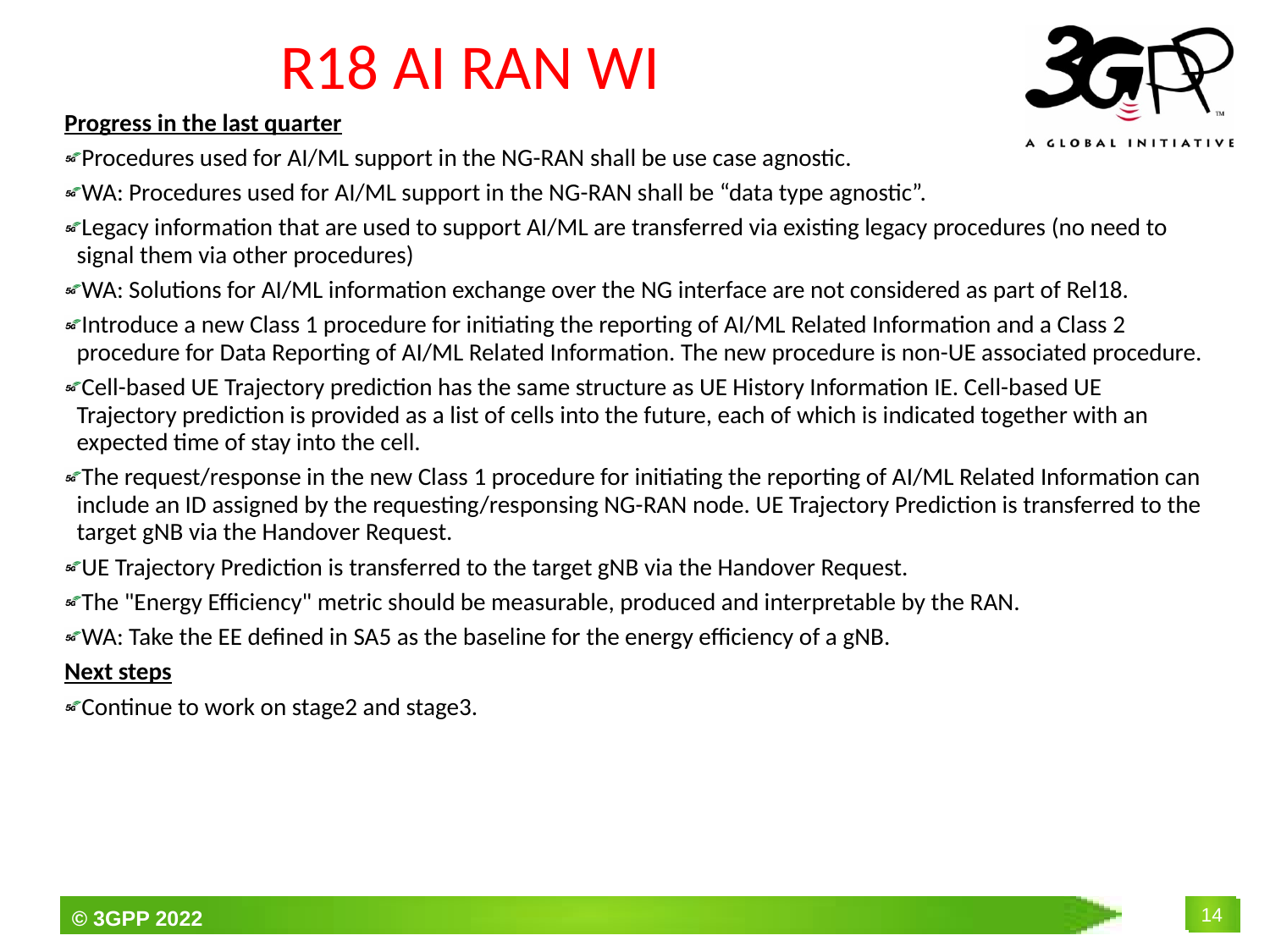

# R18 AI RAN WI
Progress in the last quarter
Procedures used for AI/ML support in the NG-RAN shall be use case agnostic.
WA: Procedures used for AI/ML support in the NG-RAN shall be “data type agnostic”.
Legacy information that are used to support AI/ML are transferred via existing legacy procedures (no need to signal them via other procedures)
WA: Solutions for AI/ML information exchange over the NG interface are not considered as part of Rel18.
Introduce a new Class 1 procedure for initiating the reporting of AI/ML Related Information and a Class 2 procedure for Data Reporting of AI/ML Related Information. The new procedure is non-UE associated procedure.
Cell-based UE Trajectory prediction has the same structure as UE History Information IE. Cell-based UE Trajectory prediction is provided as a list of cells into the future, each of which is indicated together with an expected time of stay into the cell.
The request/response in the new Class 1 procedure for initiating the reporting of AI/ML Related Information can include an ID assigned by the requesting/responsing NG-RAN node. UE Trajectory Prediction is transferred to the target gNB via the Handover Request.
UE Trajectory Prediction is transferred to the target gNB via the Handover Request.
The "Energy Efficiency" metric should be measurable, produced and interpretable by the RAN.
WA: Take the EE defined in SA5 as the baseline for the energy efficiency of a gNB.
Next steps
Continue to work on stage2 and stage3.

14